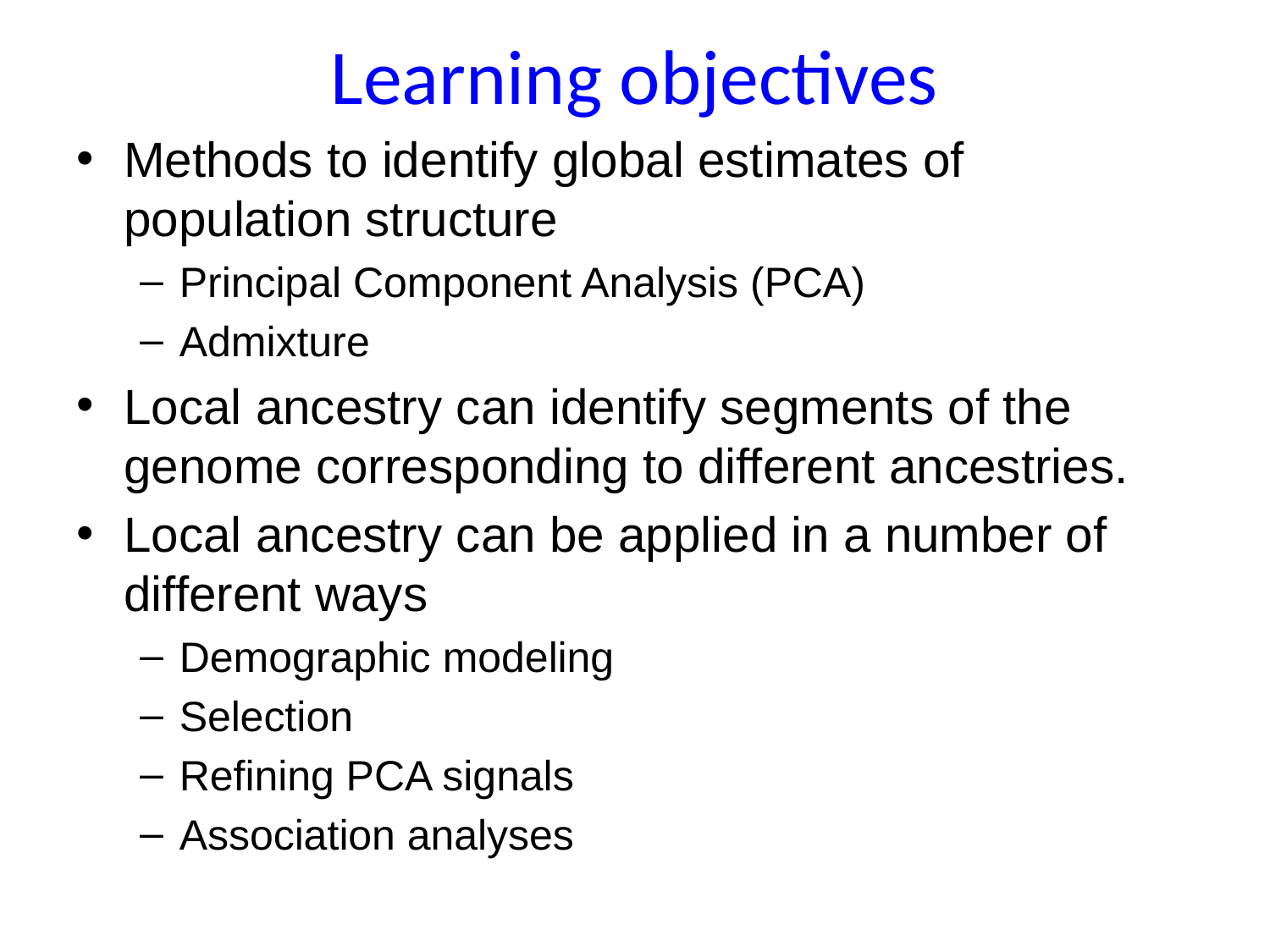

# Learning objectives
Methods to identify global estimates of population structure
Principal Component Analysis (PCA)
Admixture
Local ancestry can identify segments of the genome corresponding to different ancestries.
Local ancestry can be applied in a number of different ways
Demographic modeling
Selection
Refining PCA signals
Association analyses